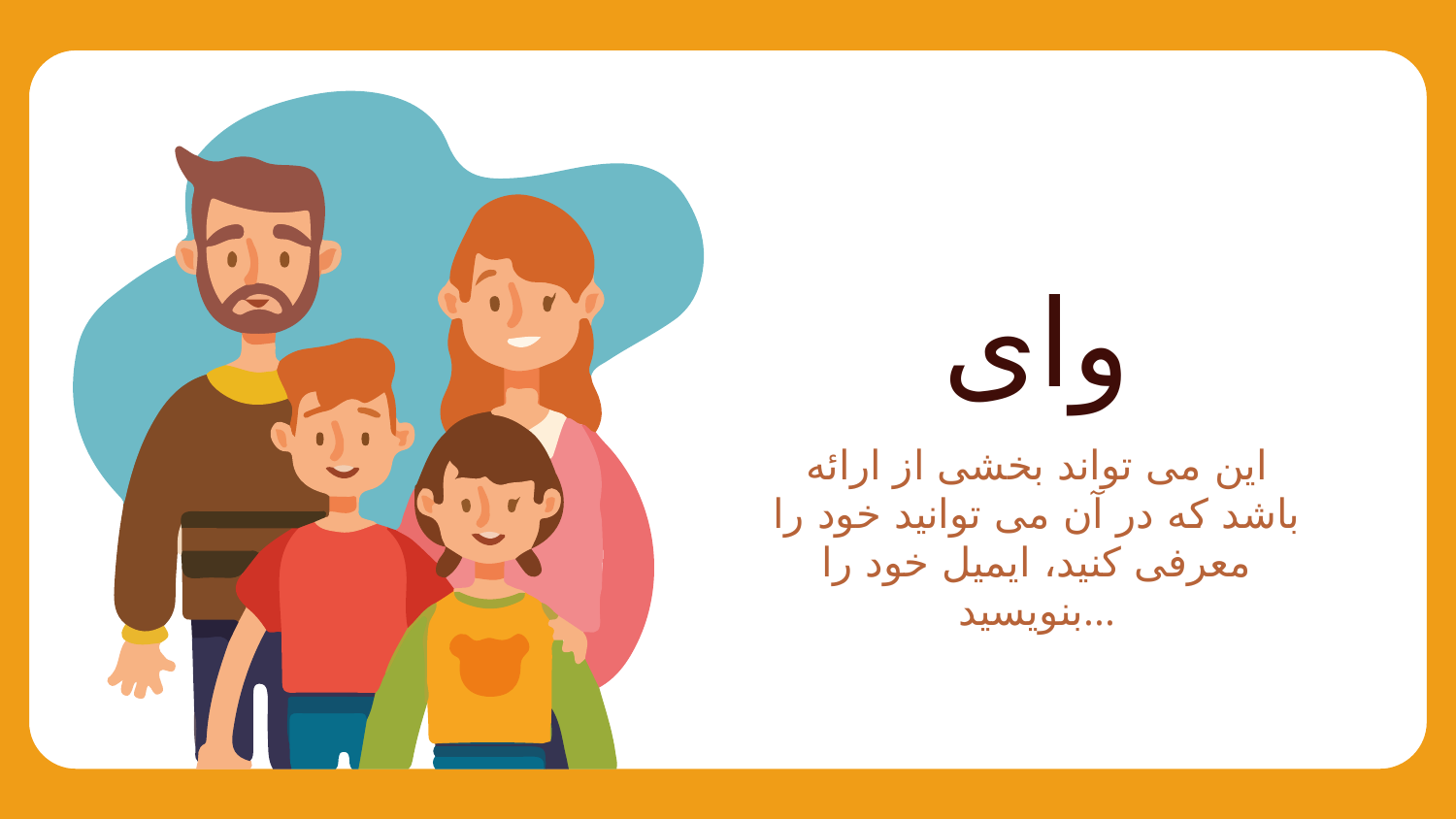

# وای
این می تواند بخشی از ارائه باشد که در آن می توانید خود را معرفی کنید، ایمیل خود را بنویسید...